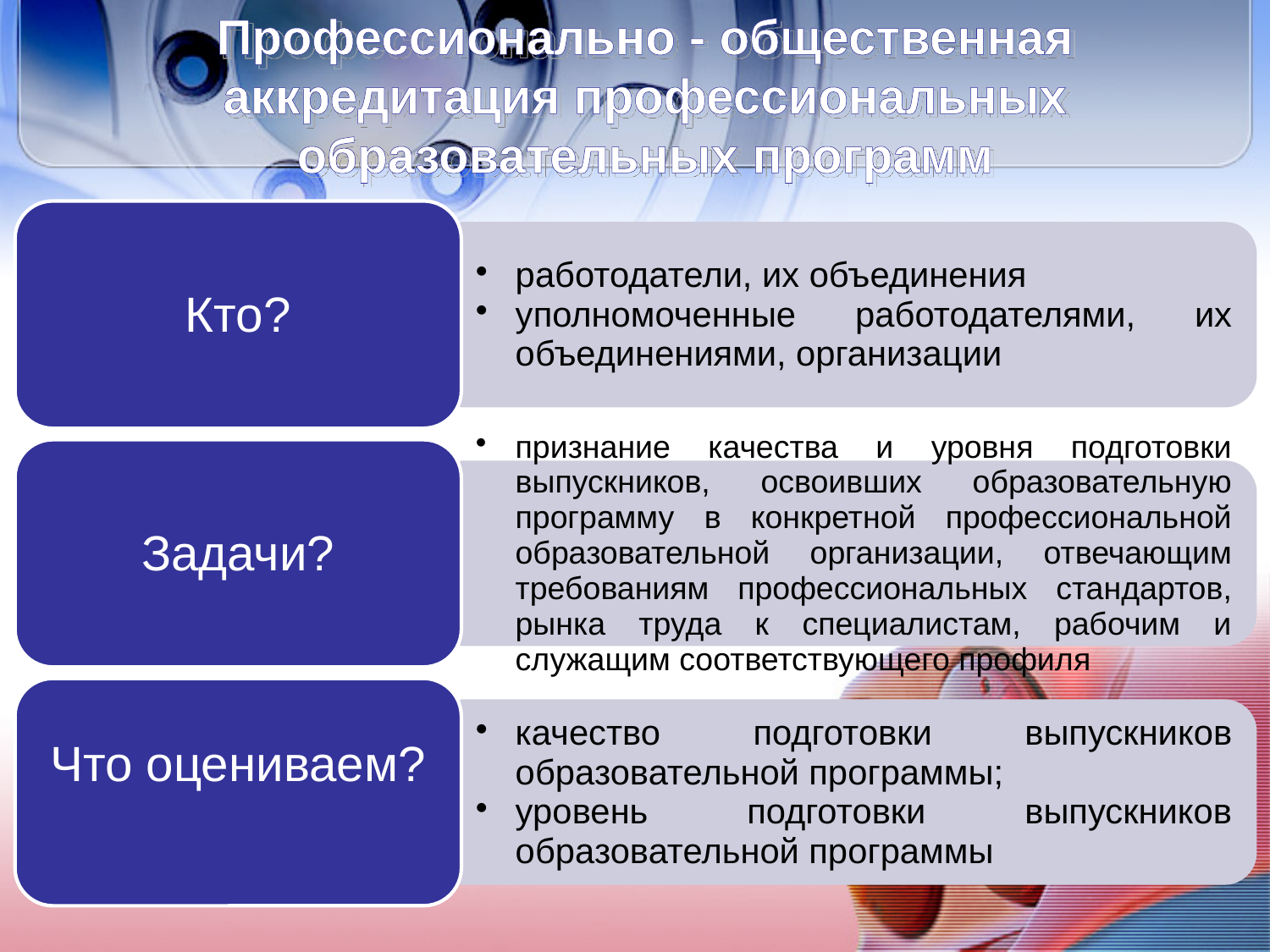

# Профессионально - общественная аккредитация профессиональных образовательных программ
Кто?
работодатели, их объединения
Задачи?
признание качества и уровня подготовки выпускников, освоивших образовательную программу в конкретной профессиональной образовательной организации, отвечающим требованиям профессиональных стандартов, рынка труда к специалистам, рабочим и служащим соответствующего профиля
Что оцениваем?
качество подготовки выпускников образовательной программы;
уровень подготовки выпускников образовательной программы